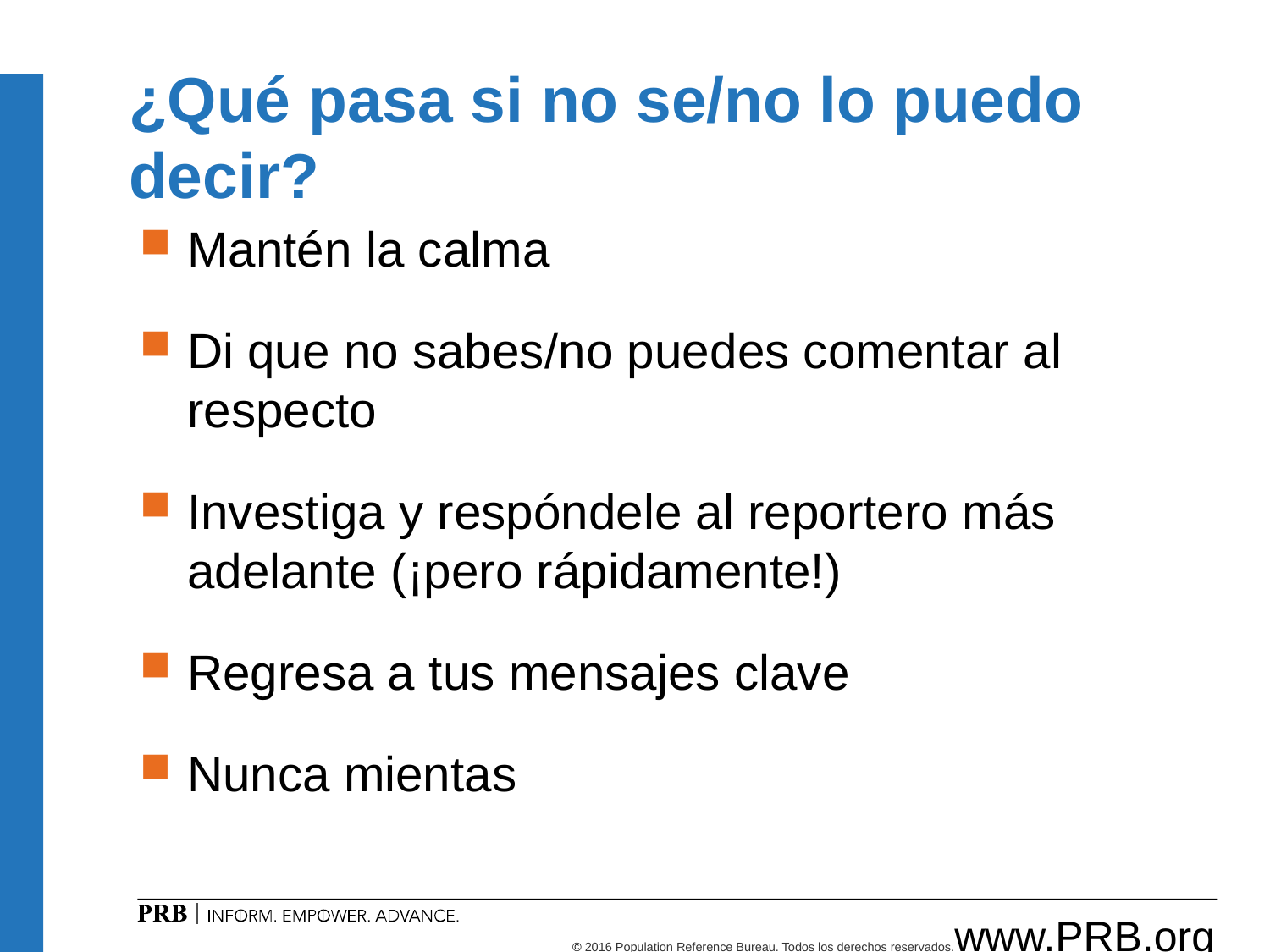

# ¿Qué pasa si no se/no lo puedo decir?
Mantén la calma
Di que no sabes/no puedes comentar al respecto
Investiga y respóndele al reportero más adelante (¡pero rápidamente!)
Regresa a tus mensajes clave
Nunca mientas